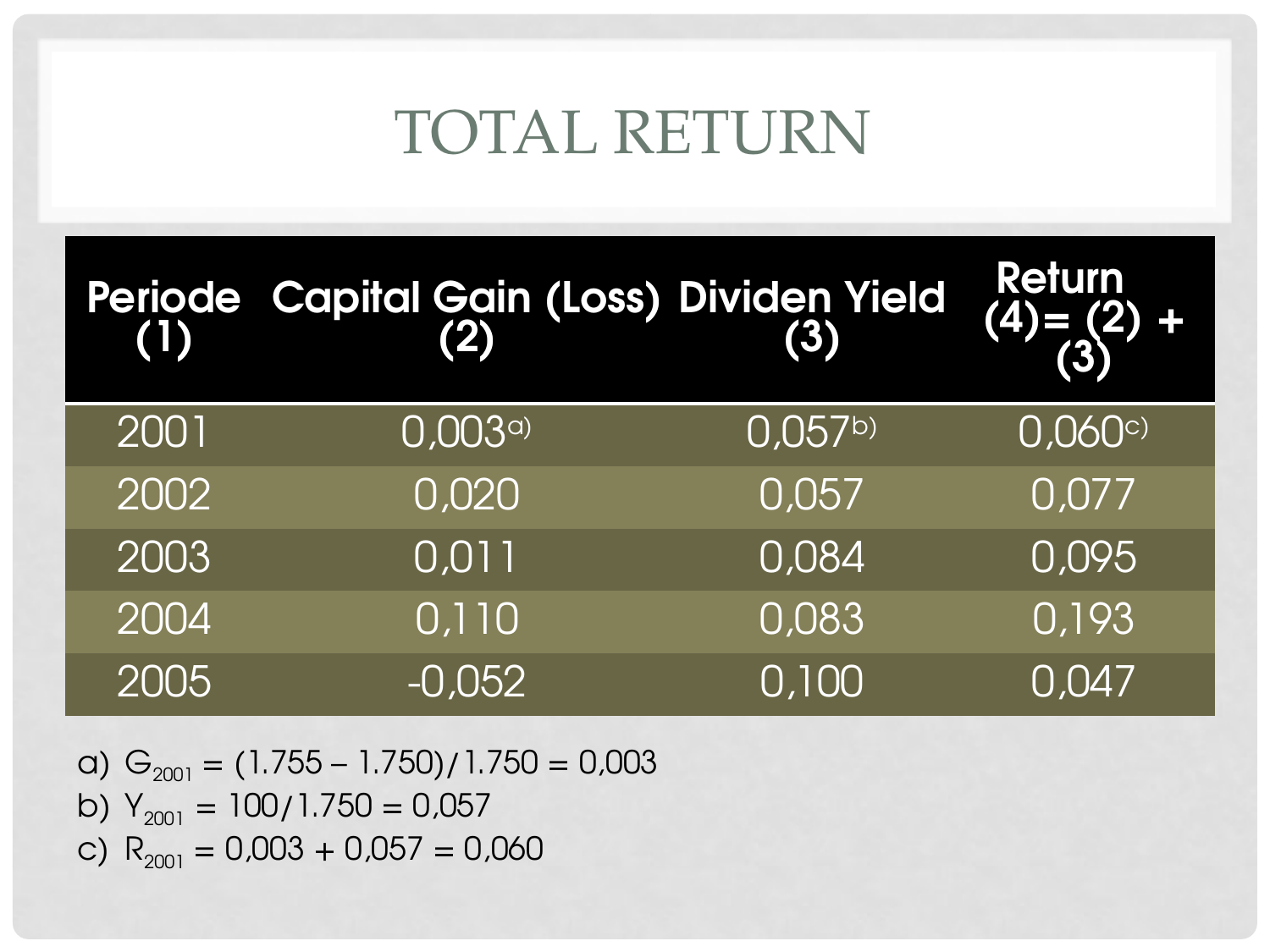

# TOTAL RETURN
| Periode (1) | Capital Gain (Loss) (2) | Dividen Yield (3) | Return (4)= (2) + (3) |
| --- | --- | --- | --- |
| 2001 | 0,003a) | 0,057b) | 0,060c) |
| 2002 | 0,020 | 0,057 | 0,077 |
| 2003 | 0,011 | 0,084 | 0,095 |
| 2004 | 0,110 | 0,083 | 0,193 |
| 2005 | -0,052 | 0,100 | 0,047 |
G2001 = (1.755 – 1.750)/1.750 = 0,003
Y2001  = 100/1.750 = 0,057
R2001 = 0,003 + 0,057 = 0,060